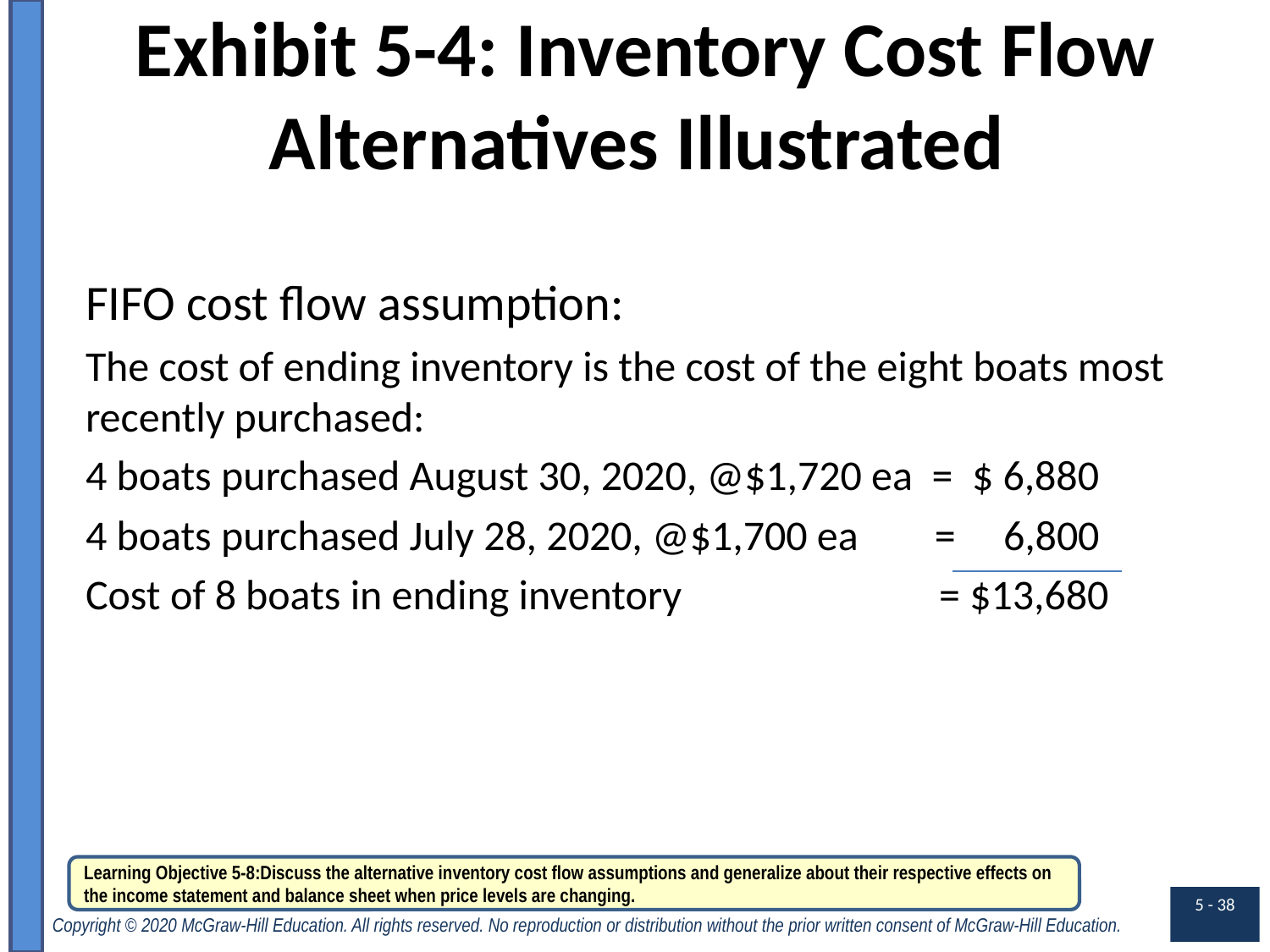

# Exhibit 5-4: Inventory Cost Flow Alternatives Illustrated
FIFO cost flow assumption:
The cost of ending inventory is the cost of the eight boats most recently purchased:
4 boats purchased August 30, 2020, @$1,720 ea  =  $ 6,880
4 boats purchased July 28, 2020, @$1,700 ea        =     6,800
Cost of 8 boats in ending inventory                           = $13,680
Learning Objective 5-8:Discuss the alternative inventory cost flow assumptions and generalize about their respective effects on the income statement and balance sheet when price levels are changing.